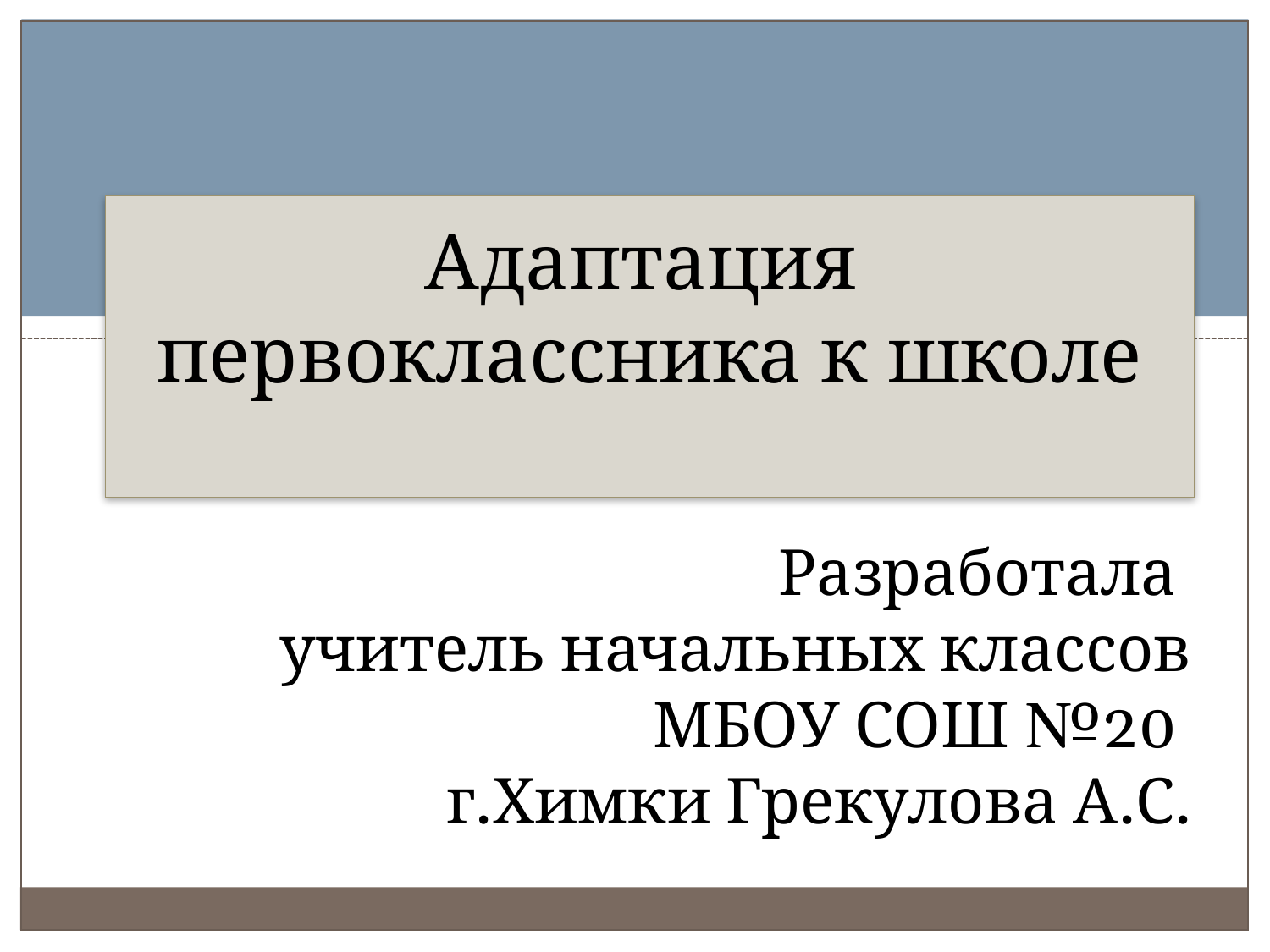

# Адаптация первоклассника к школе

Разработала
учитель начальных классов МБОУ СОШ №20
г.Химки Грекулова А.С.